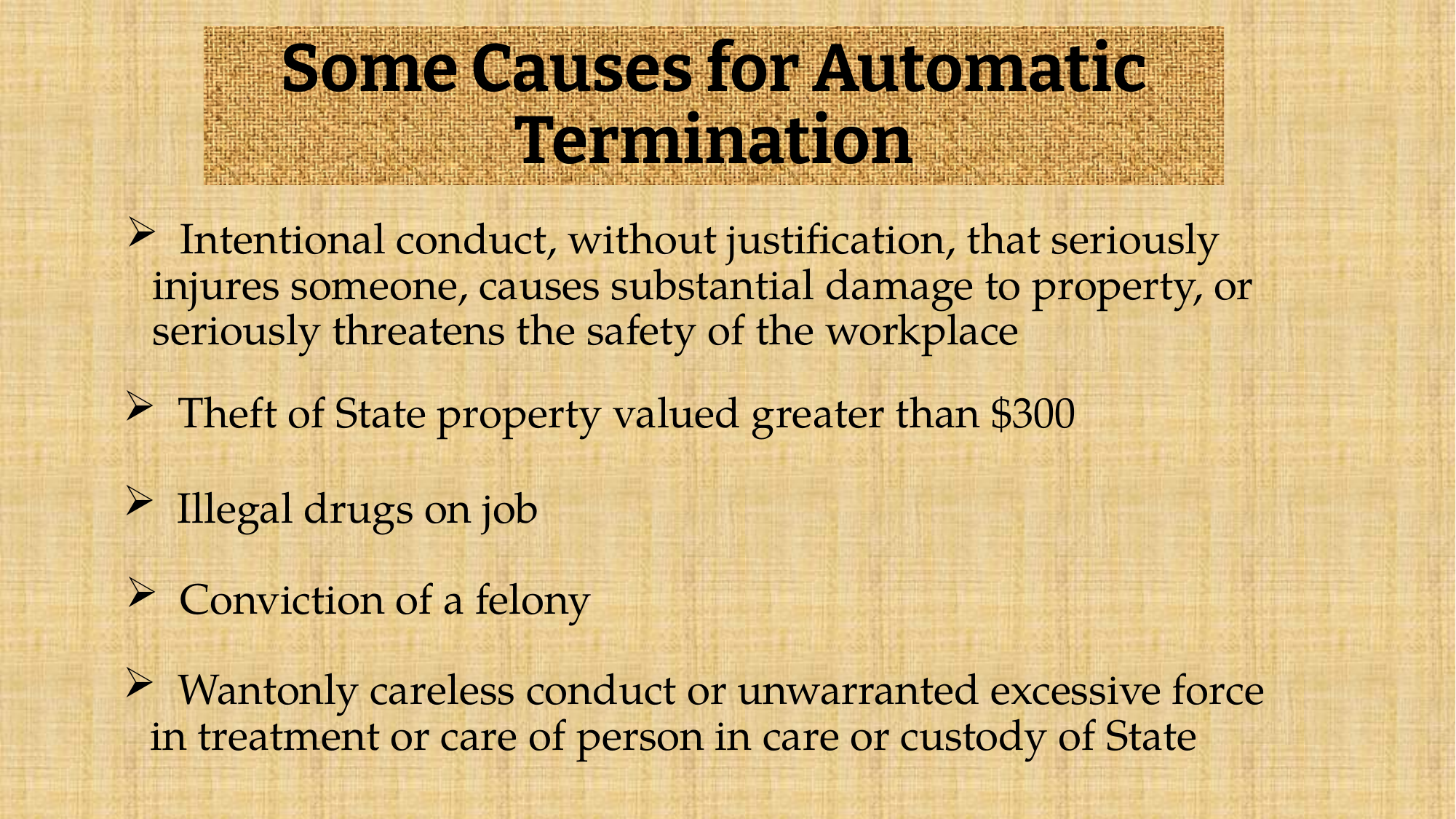

# Some Causes for Automatic Termination
  Intentional conduct, without justification, that seriously injures someone, causes substantial damage to property, or seriously threatens the safety of the workplace
  Theft of State property valued greater than $300
Illegal drugs on job
  Conviction of a felony
  Wantonly careless conduct or unwarranted excessive force in treatment or care of person in care or custody of State